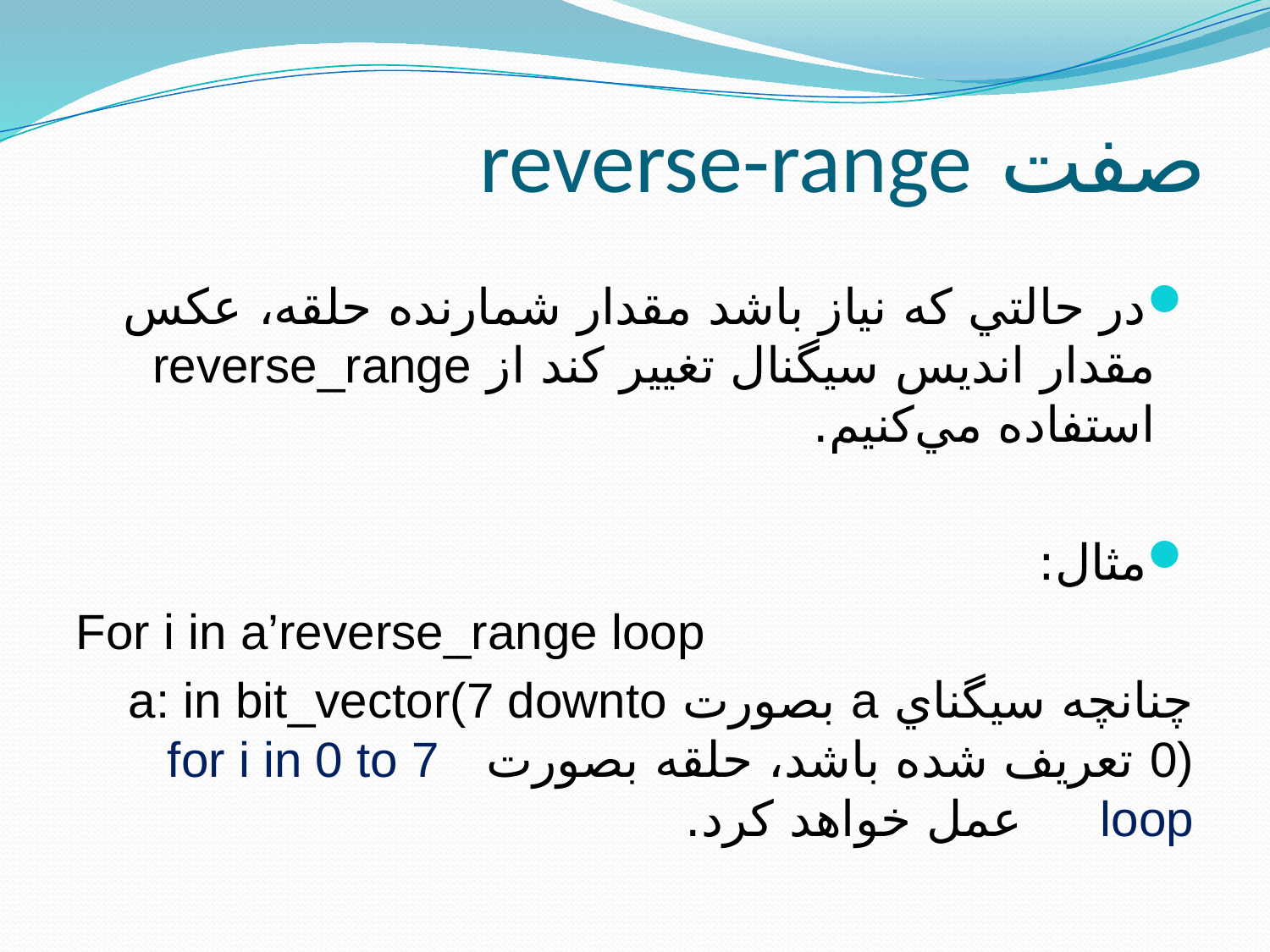

# صفت reverse-range
در حالتي که نياز باشد مقدار شمارنده حلقه، عکس مقدار انديس سيگنال تغيير کند از reverse_range استفاده مي‌کنيم.

مثال:
For i in a’reverse_range loop
چنانچه سيگناي a بصورت a: in bit_vector(7 downto 0) تعريف شده باشد، حلقه بصورت   for i in 0 to 7 loop     عمل خواهد کرد.